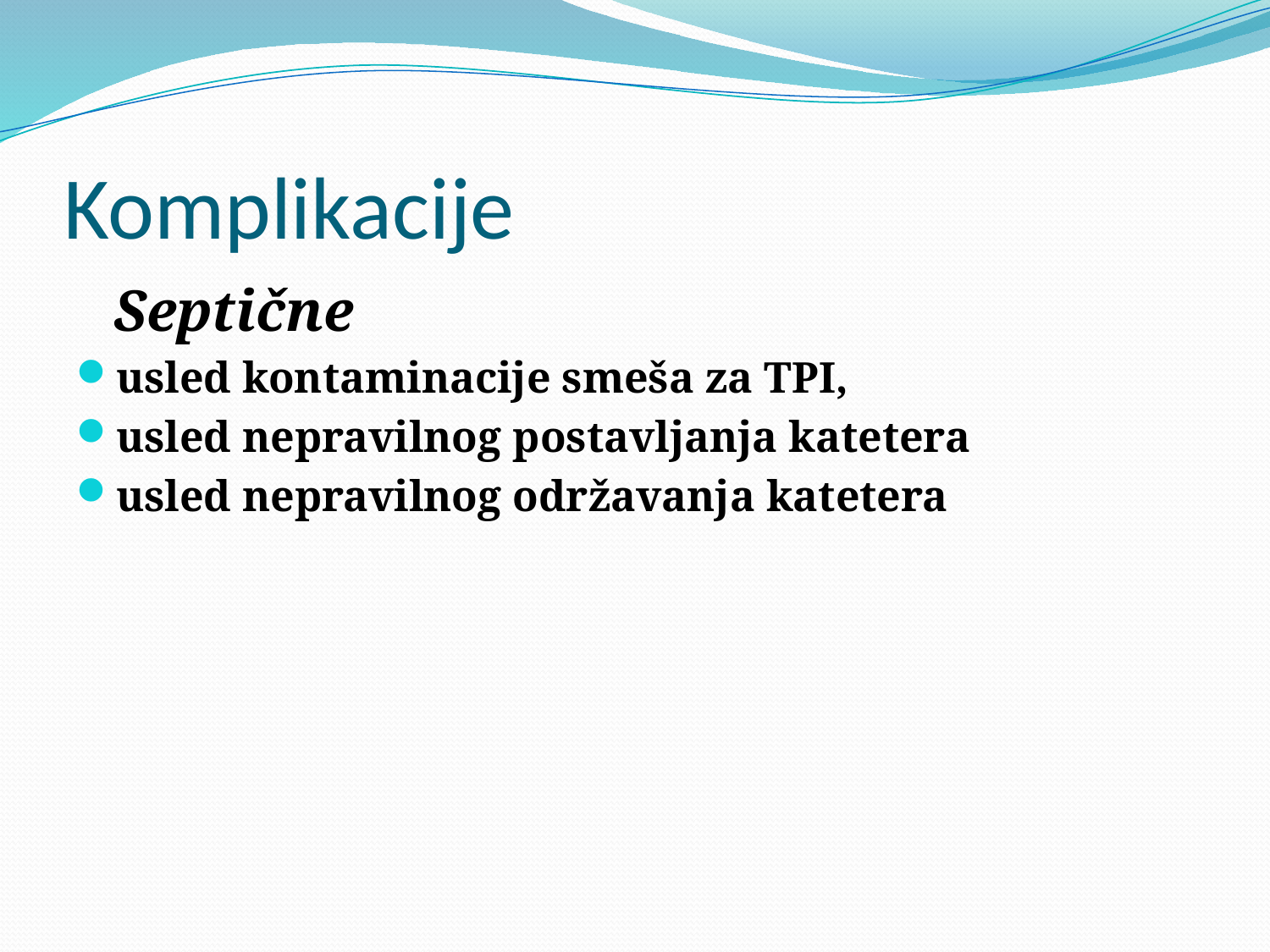

# Komplikacije
	Septične
usled kontaminacije smeša za TPI,
usled nepravilnog postavljanja katetera
usled nepravilnog održavanja katetera